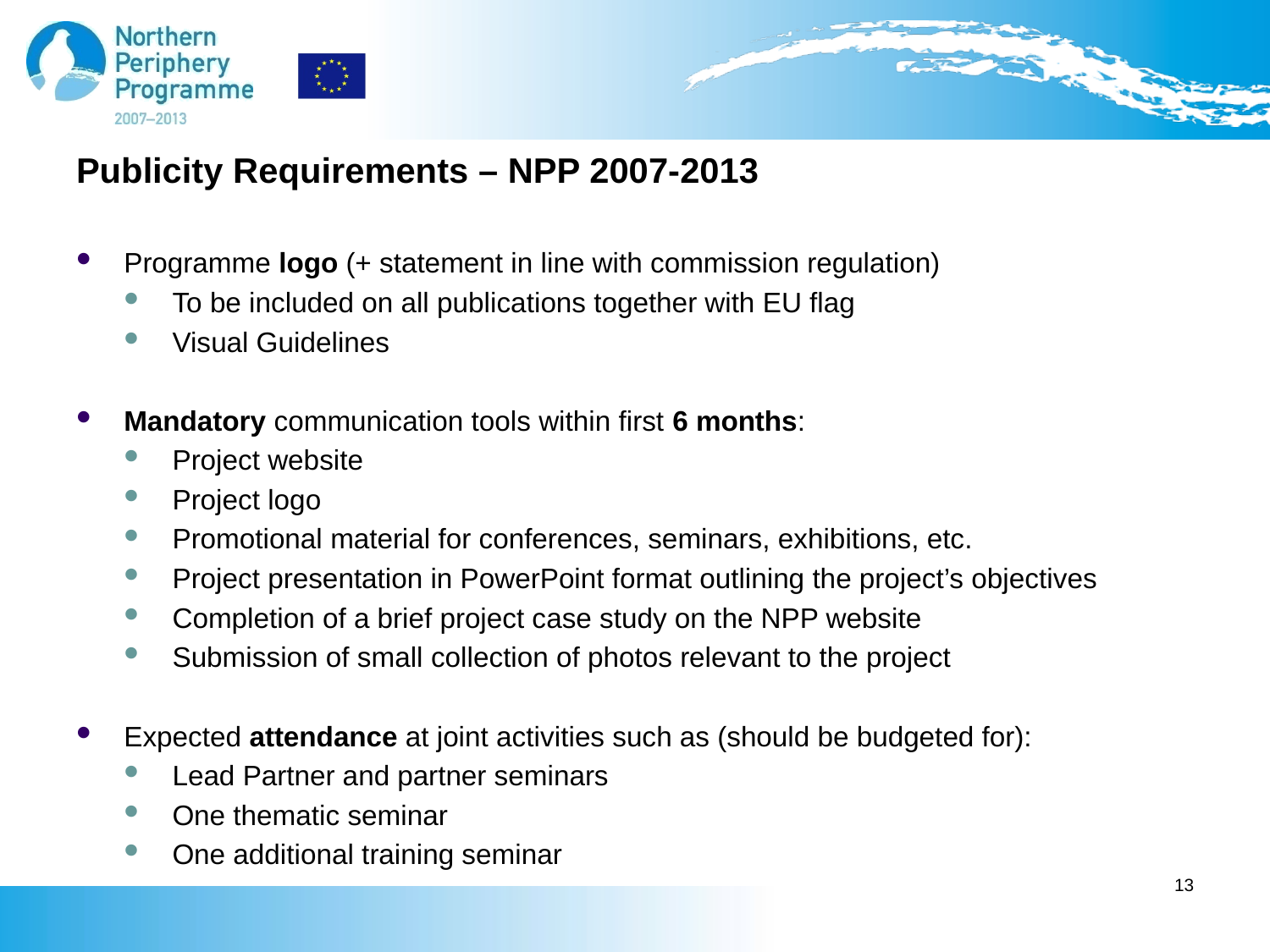

# Publicity Requirements – NPP 2007-2013
Programme logo (+ statement in line with commission regulation)
To be included on all publications together with EU flag
Visual Guidelines

Mandatory communication tools within first 6 months:
Project website
Project logo
Promotional material for conferences, seminars, exhibitions, etc.
Project presentation in PowerPoint format outlining the project’s objectives
Completion of a brief project case study on the NPP website
Submission of small collection of photos relevant to the project

Expected attendance at joint activities such as (should be budgeted for):
Lead Partner and partner seminars
One thematic seminar
One additional training seminar

13